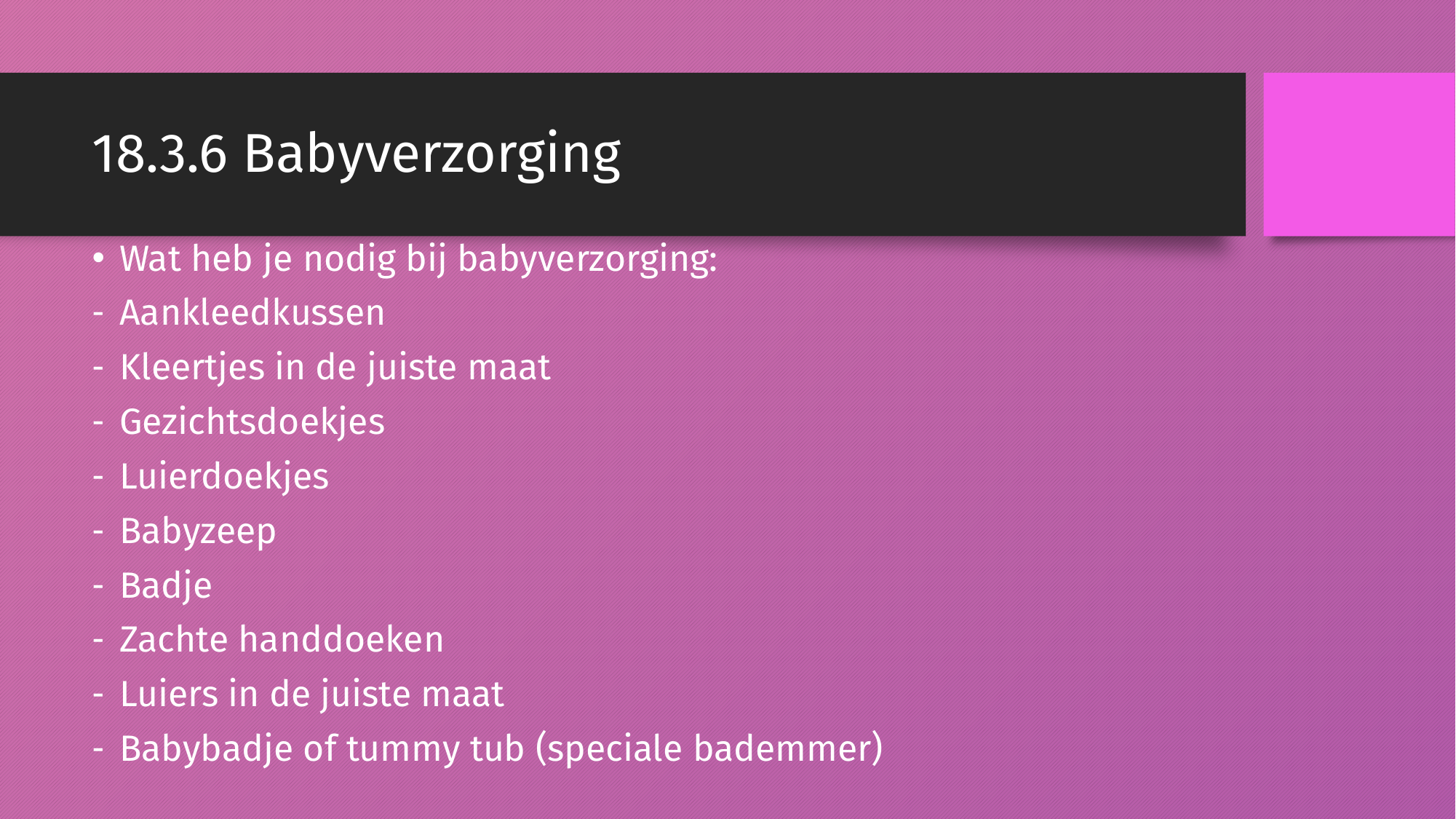

# 18.3.6 Babyverzorging
Wat heb je nodig bij babyverzorging:
Aankleedkussen
Kleertjes in de juiste maat
Gezichtsdoekjes
Luierdoekjes
Babyzeep
Badje
Zachte handdoeken
Luiers in de juiste maat
Babybadje of tummy tub (speciale bademmer)